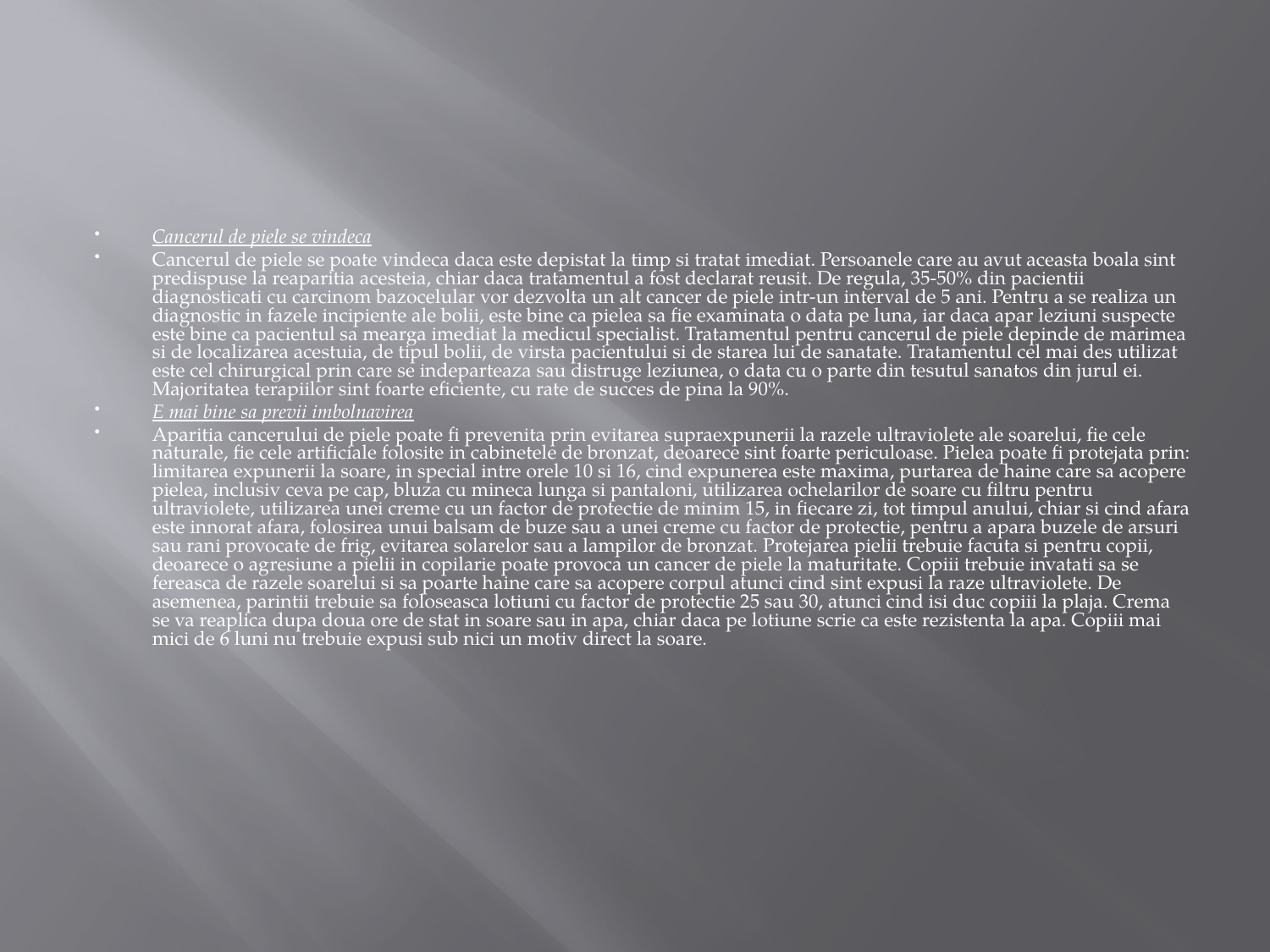

#
Cancerul de piele se vindeca
Cancerul de piele se poate vindeca daca este depistat la timp si tratat imediat. Persoanele care au avut aceasta boala sint predispuse la reaparitia acesteia, chiar daca tratamentul a fost declarat reusit. De regula, 35-50% din pacientii diagnosticati cu carcinom bazocelular vor dezvolta un alt cancer de piele intr-un interval de 5 ani. Pentru a se realiza un diagnostic in fazele incipiente ale bolii, este bine ca pielea sa fie examinata o data pe luna, iar daca apar leziuni suspecte este bine ca pacientul sa mearga imediat la medicul specialist. Tratamentul pentru cancerul de piele depinde de marimea si de localizarea acestuia, de tipul bolii, de virsta pacientului si de starea lui de sanatate. Tratamentul cel mai des utilizat este cel chirurgical prin care se indeparteaza sau distruge leziunea, o data cu o parte din tesutul sanatos din jurul ei. Majoritatea terapiilor sint foarte eficiente, cu rate de succes de pina la 90%.
E mai bine sa previi imbolnavirea
Aparitia cancerului de piele poate fi prevenita prin evitarea supraexpunerii la razele ultraviolete ale soarelui, fie cele naturale, fie cele artificiale folosite in cabinetele de bronzat, deoarece sint foarte periculoase. Pielea poate fi protejata prin: limitarea expunerii la soare, in special intre orele 10 si 16, cind expunerea este maxima, purtarea de haine care sa acopere pielea, inclusiv ceva pe cap, bluza cu mineca lunga si pantaloni, utilizarea ochelarilor de soare cu filtru pentru ultraviolete, utilizarea unei creme cu un factor de protectie de minim 15, in fiecare zi, tot timpul anului, chiar si cind afara este innorat afara, folosirea unui balsam de buze sau a unei creme cu factor de protectie, pentru a apara buzele de arsuri sau rani provocate de frig, evitarea solarelor sau a lampilor de bronzat. Protejarea pielii trebuie facuta si pentru copii, deoarece o agresiune a pielii in copilarie poate provoca un cancer de piele la maturitate. Copiii trebuie invatati sa se fereasca de razele soarelui si sa poarte haine care sa acopere corpul atunci cind sint expusi la raze ultraviolete. De asemenea, parintii trebuie sa foloseasca lotiuni cu factor de protectie 25 sau 30, atunci cind isi duc copiii la plaja. Crema se va reaplica dupa doua ore de stat in soare sau in apa, chiar daca pe lotiune scrie ca este rezistenta la apa. Copiii mai mici de 6 luni nu trebuie expusi sub nici un motiv direct la soare.